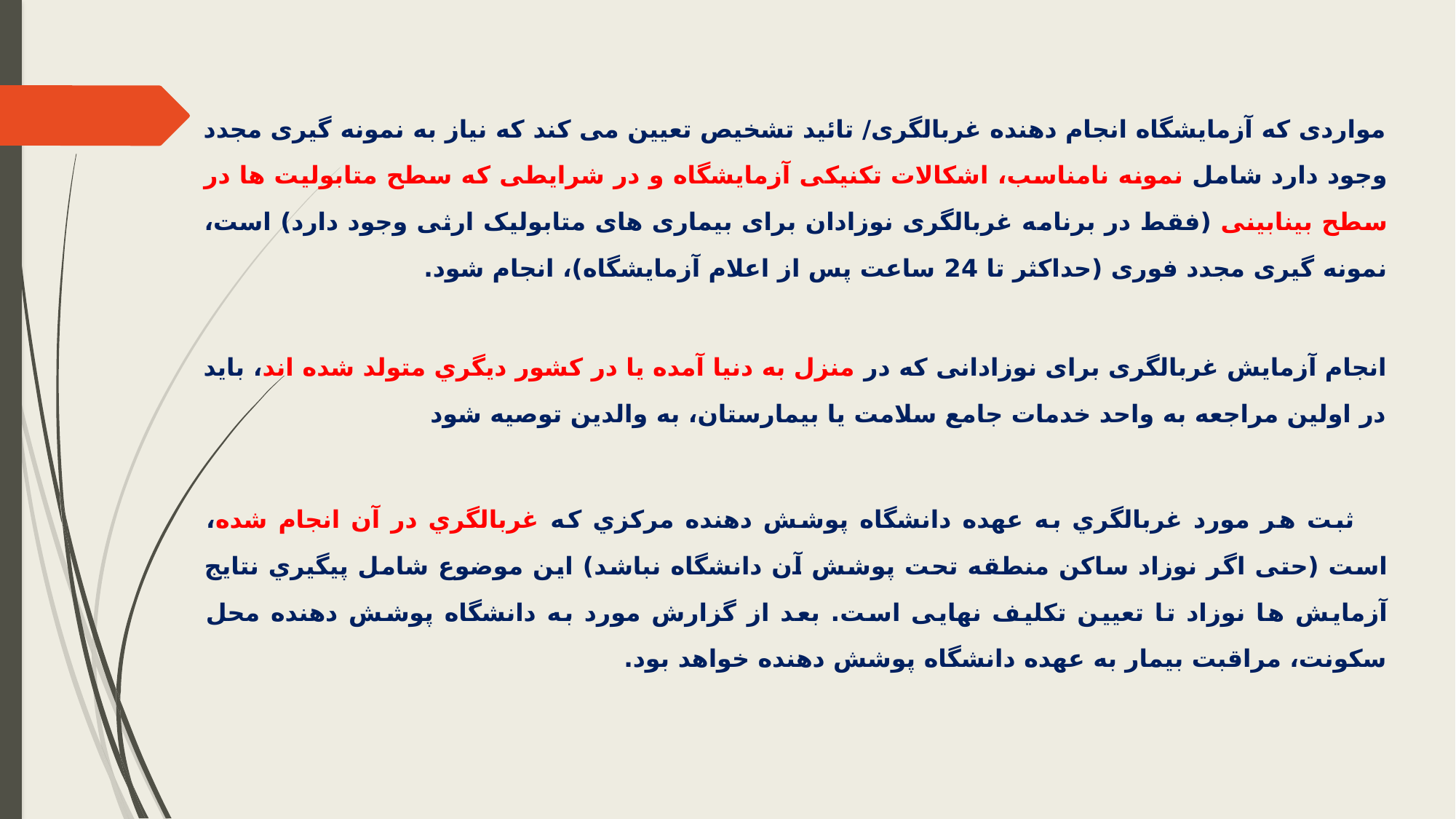

مواردی که آزمایشگاه انجام دهنده غربالگری/ تائید تشخیص تعیین می کند که نیاز به نمونه گیری مجدد وجود دارد شامل نمونه نامناسب، اشکالات تکنیکی آزمایشگاه و در شرایطی که سطح متابولیت ها در سطح بینابینی (فقط در برنامه غربالگری نوزادان برای بیماری های متابولیک ارثی وجود دارد) است، نمونه گیری مجدد فوری (حداکثر تا 24 ساعت پس از اعلام آزمایشگاه)، انجام شود.
	انجام آزمایش غربالگری برای نوزادانی که در منزل به دنیا آمده یا در کشور دیگري متولد شده اند، باید در اولین مراجعه به واحد خدمات جامع سلامت یا بیمارستان، به والدین توصیه شود

   ثبت هر مورد غربالگري به عهده دانشگاه پوشش دهنده مرکزي که غربالگري در آن انجام شده، است (حتی اگر نوزاد ساکن منطقه تحت پوشش آن دانشگاه نباشد) این موضوع شامل پیگیري نتایج آزمایش ها نوزاد تا تعیین تکلیف نهایی است. بعد از گزارش مورد به دانشگاه پوشش دهنده محل سکونت، مراقبت بیمار به عهده دانشگاه پوشش دهنده خواهد بود.